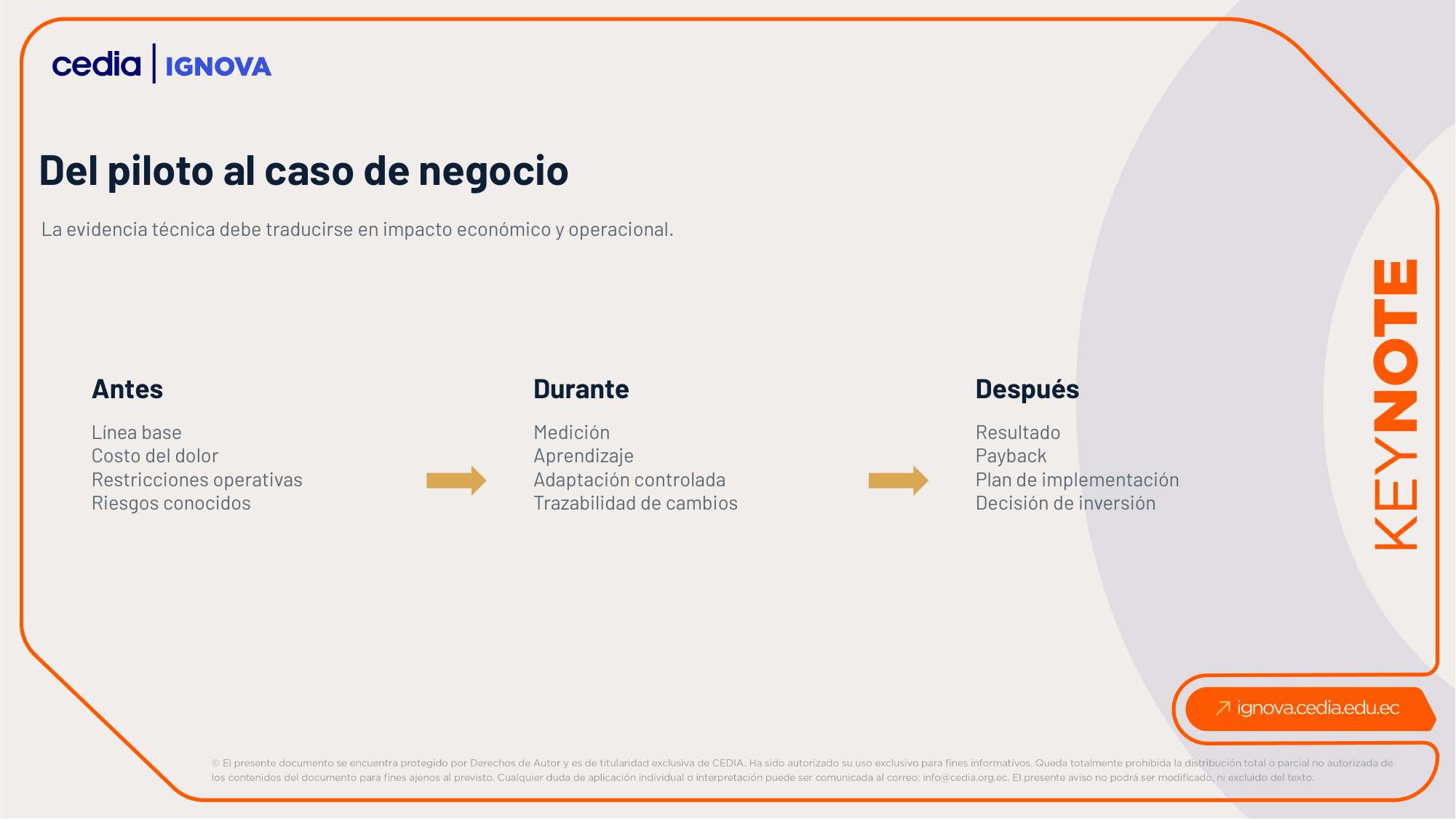

Del piloto al caso de negocio
La evidencia técnica debe traducirse en impacto económico y operacional.
Antes
Durante
Después
Línea base
Costo del dolor
Restricciones operativas
Riesgos conocidos
Medición
Aprendizaje
Adaptación controlada
Trazabilidad de cambios
Resultado
Payback
Plan de implementación
Decisión de inversión